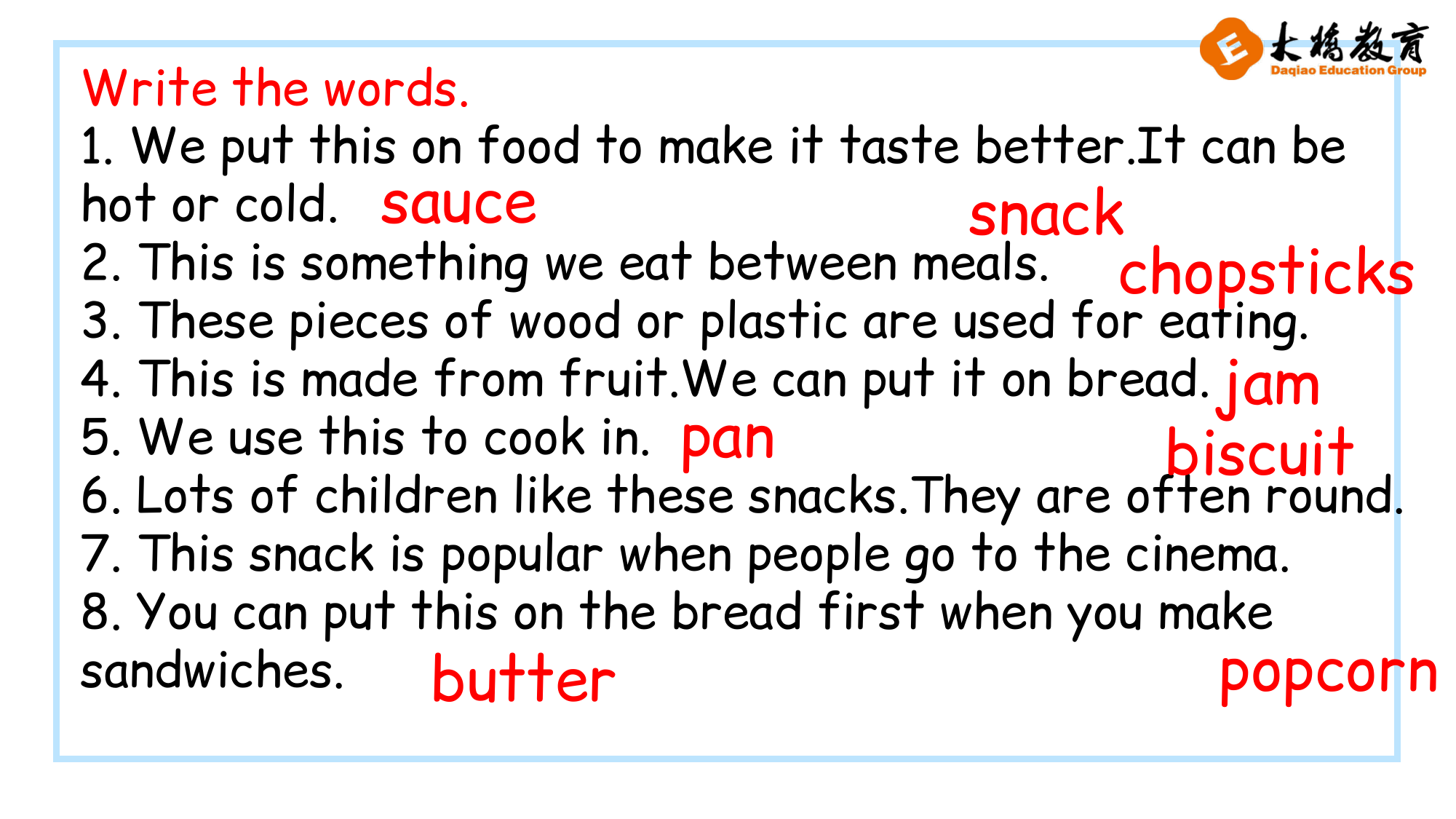

Write the words.
1. We put this on food to make it taste better.It can be hot or cold.
2. This is something we eat between meals.
3. These pieces of wood or plastic are used for eating.
4. This is made from fruit.We can put it on bread.
5. We use this to cook in.
6. Lots of children like these snacks.They are often round.
7. This snack is popular when people go to the cinema.
8. You can put this on the bread first when you make sandwiches.
sauce
snack
chopsticks
jam
pan
biscuit
popcorn
butter